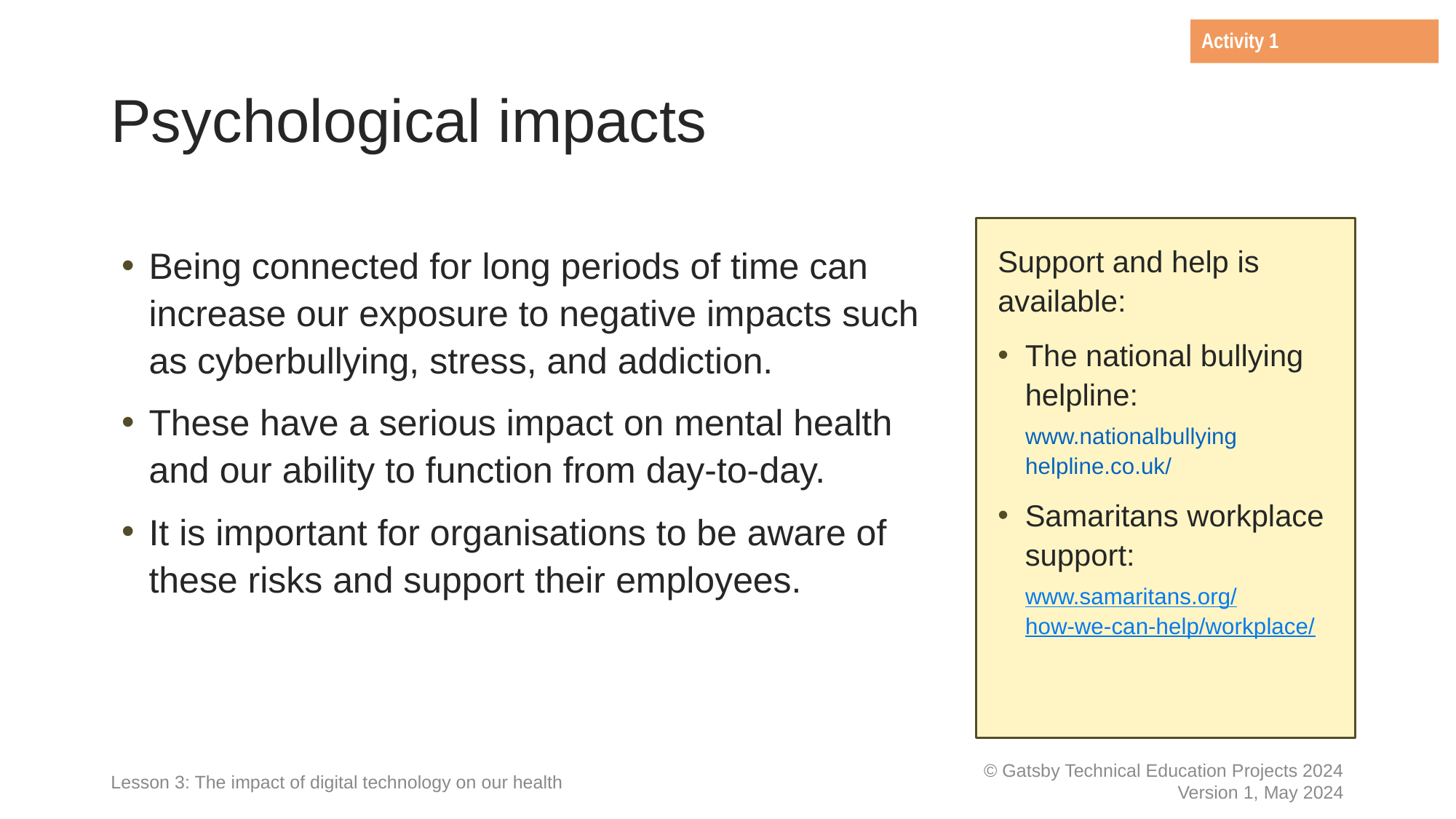

Activity 1
# Psychological impacts
Being connected for long periods of time can increase our exposure to negative impacts such as cyberbullying, stress, and addiction.
These have a serious impact on mental health and our ability to function from day-to-day.
It is important for organisations to be aware of these risks and support their employees.
Support and help is available:
The national bullying helpline:
www.nationalbullying
helpline.co.uk/
Samaritans workplace support:
www.samaritans.org/
how-we-can-help/workplace/

Lesson 3: The impact of digital technology on our health